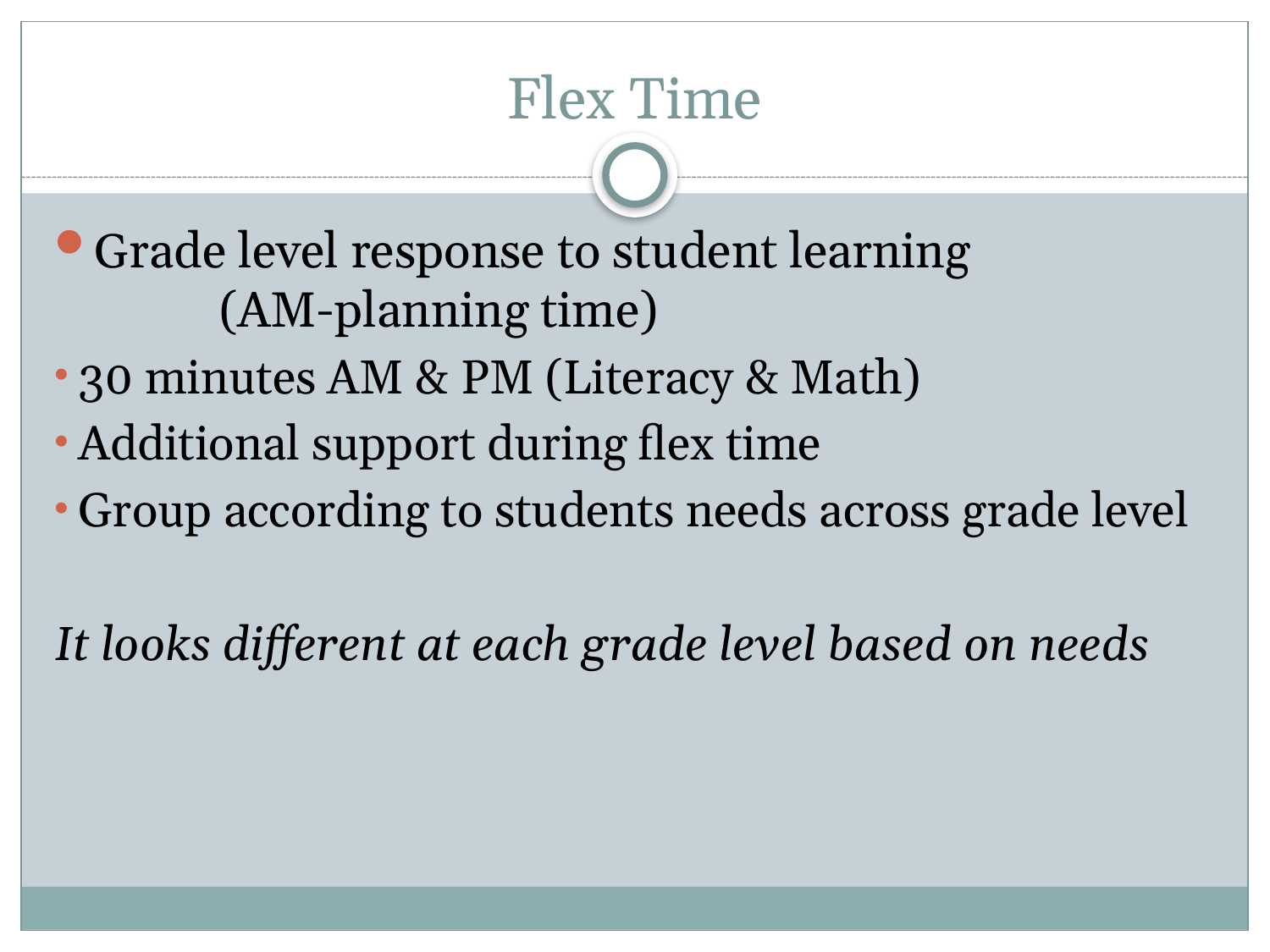

# Flex Time
Grade level response to student learning
 	(AM-planning time)
30 minutes AM & PM (Literacy & Math)
Additional support during flex time
Group according to students needs across grade level

It looks different at each grade level based on needs